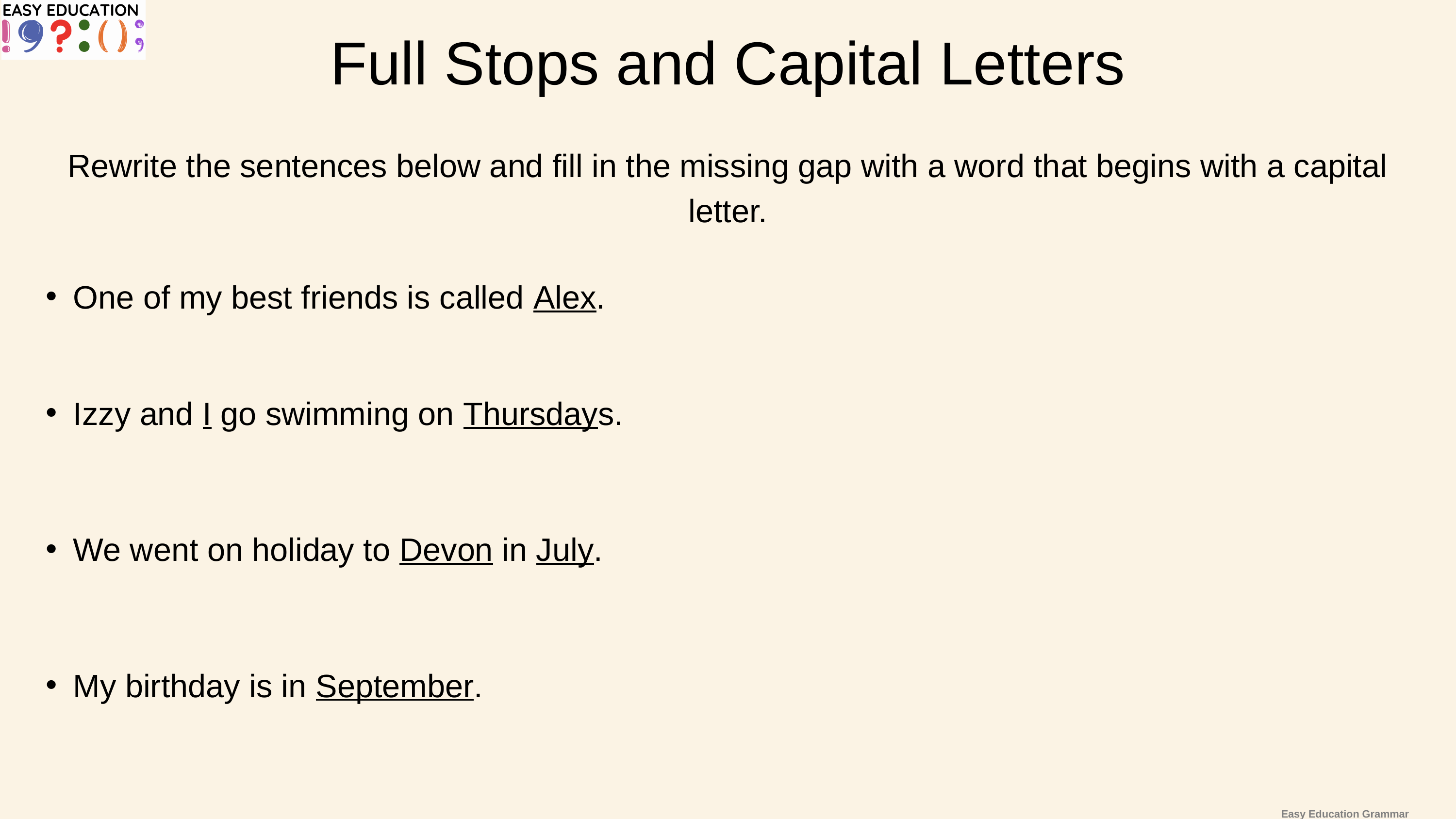

Full Stops and Capital Letters
Rewrite the sentences below and fill in the missing gap with a word that begins with a capital letter.
One of my best friends is called Alex.
Izzy and I go swimming on Thursdays.
We went on holiday to Devon in July.
My birthday is in September.